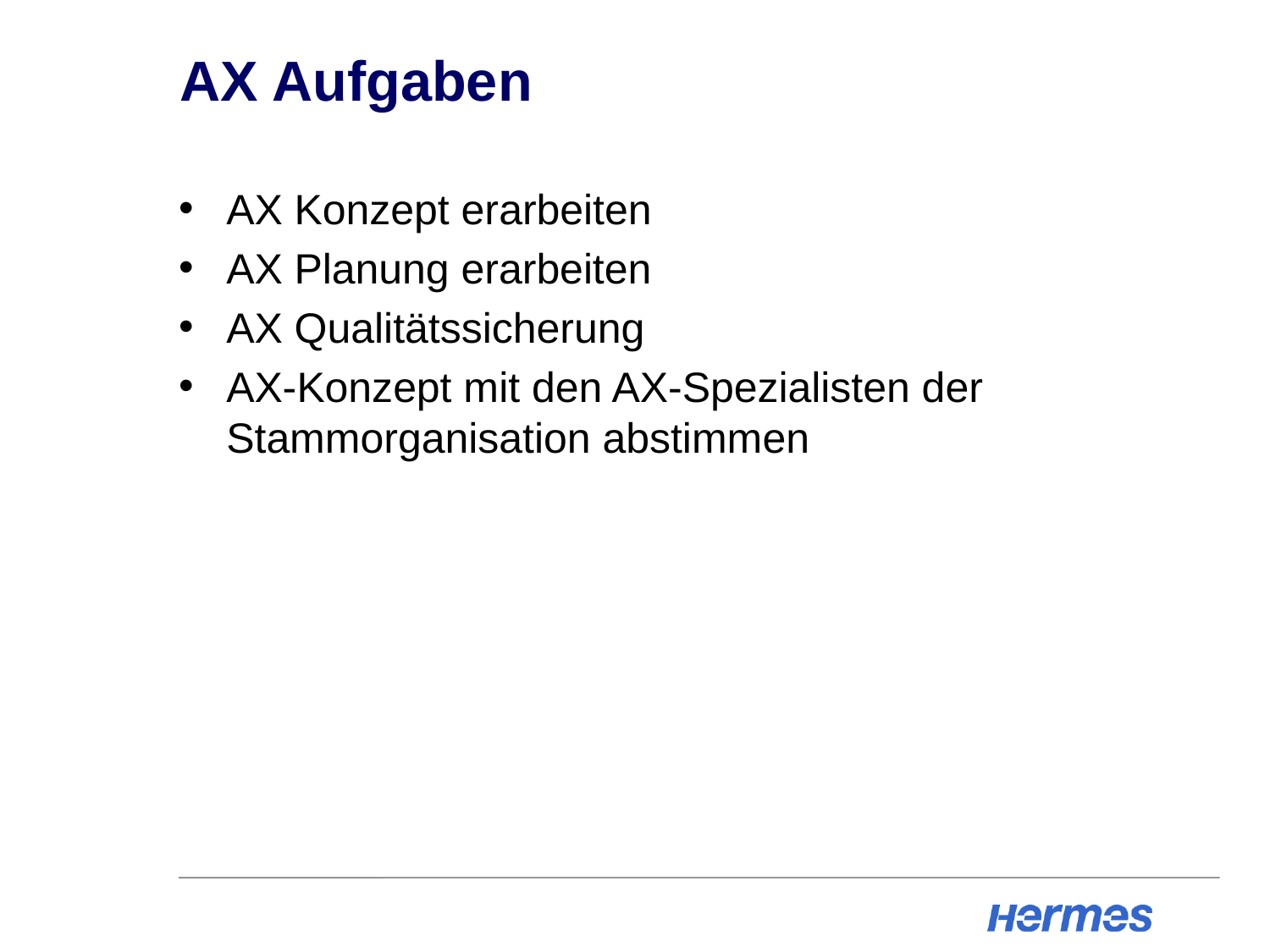

# AX Aufgaben
AX Konzept erarbeiten
AX Planung erarbeiten
AX Qualitätssicherung
AX-Konzept mit den AX-Spezialisten der Stammorganisation abstimmen